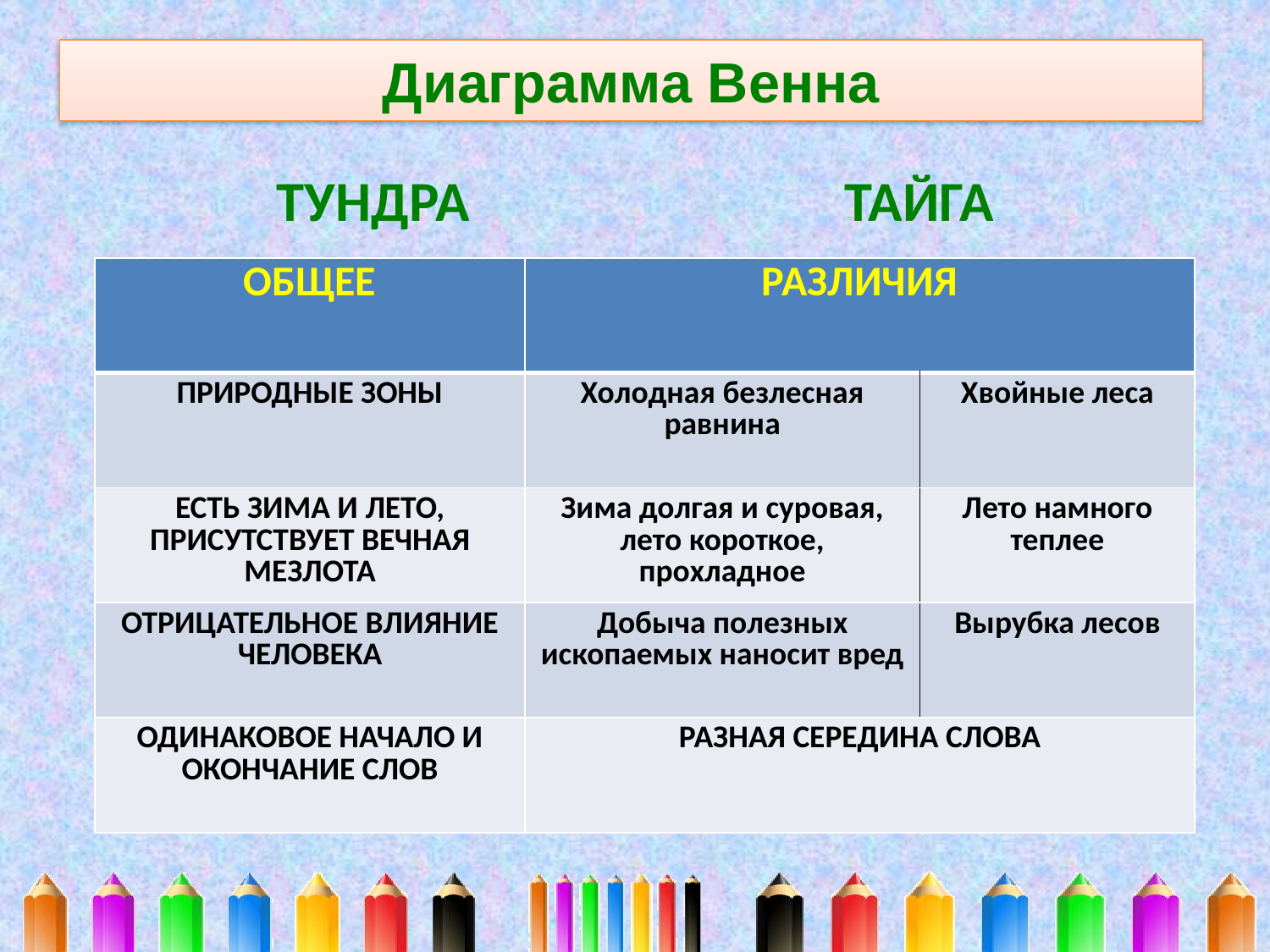

# Диаграмма Венна
ТУНДРА			 ТАЙГА
| ОБЩЕЕ | РАЗЛИЧИЯ |  |
| --- | --- | --- |
| ПРИРОДНЫЕ ЗОНЫ | Холодная безлесная равнина | Хвойные леса |
| ЕСТЬ ЗИМА И ЛЕТО, ПРИСУТСТВУЕТ ВЕЧНАЯ МЕЗЛОТА | Зима долгая и суровая, лето короткое, прохладное | Лето намного теплее |
| ОТРИЦАТЕЛЬНОЕ ВЛИЯНИЕ ЧЕЛОВЕКА | Добыча полезных ископаемых наносит вред | Вырубка лесов |
| ОДИНАКОВОЕ НАЧАЛО И ОКОНЧАНИЕ СЛОВ | РАЗНАЯ СЕРЕДИНА СЛОВА |  |